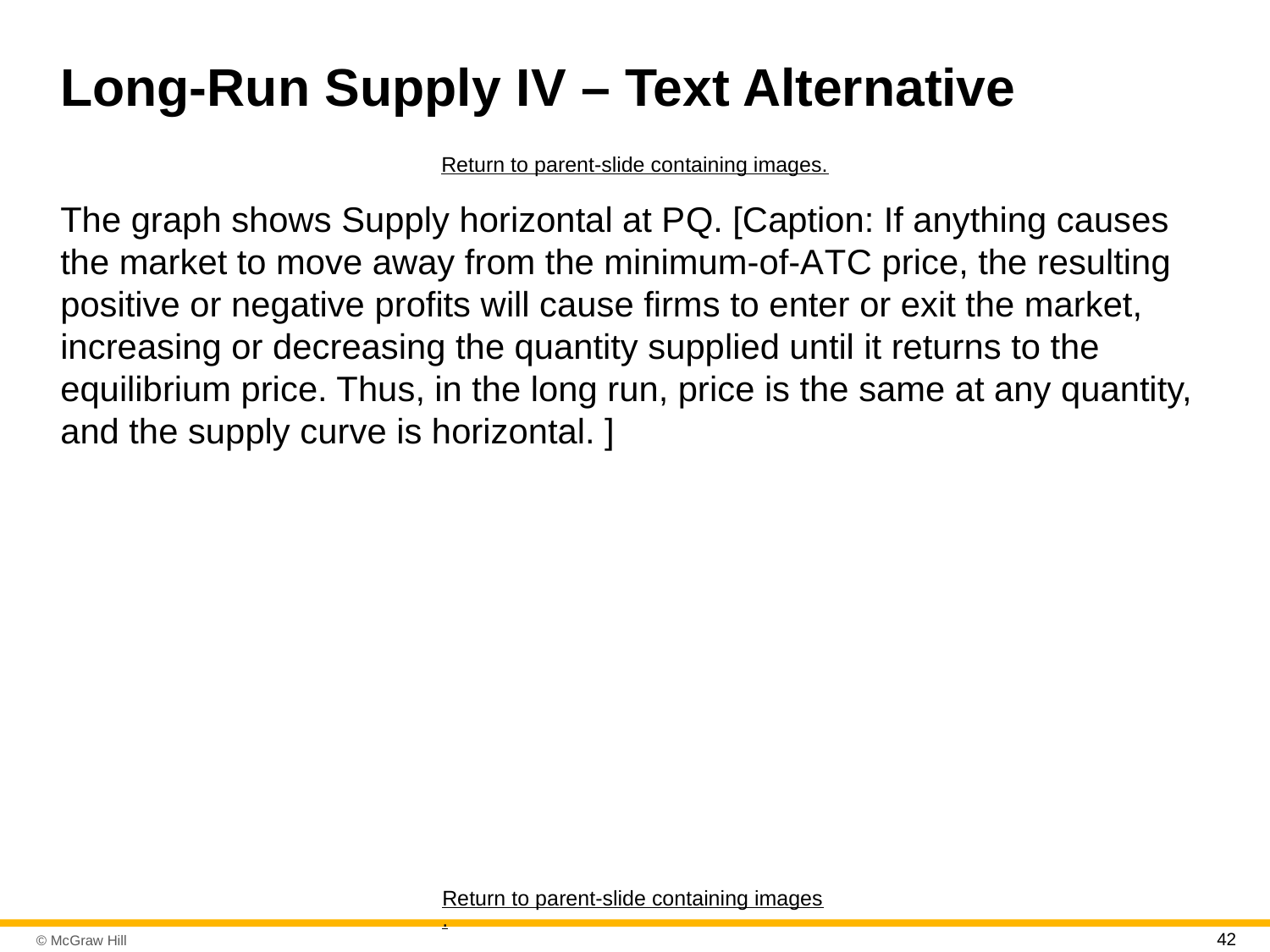

# Long-Run Supply I V – Text Alternative
Return to parent-slide containing images.
The graph shows Supply horizontal at P Q. [Caption: If anything causes the market to move away from the minimum-of-A T C price, the resulting positive or negative profits will cause firms to enter or exit the market, increasing or decreasing the quantity supplied until it returns to the equilibrium price. Thus, in the long run, price is the same at any quantity, and the supply curve is horizontal. ]
Return to parent-slide containing images.